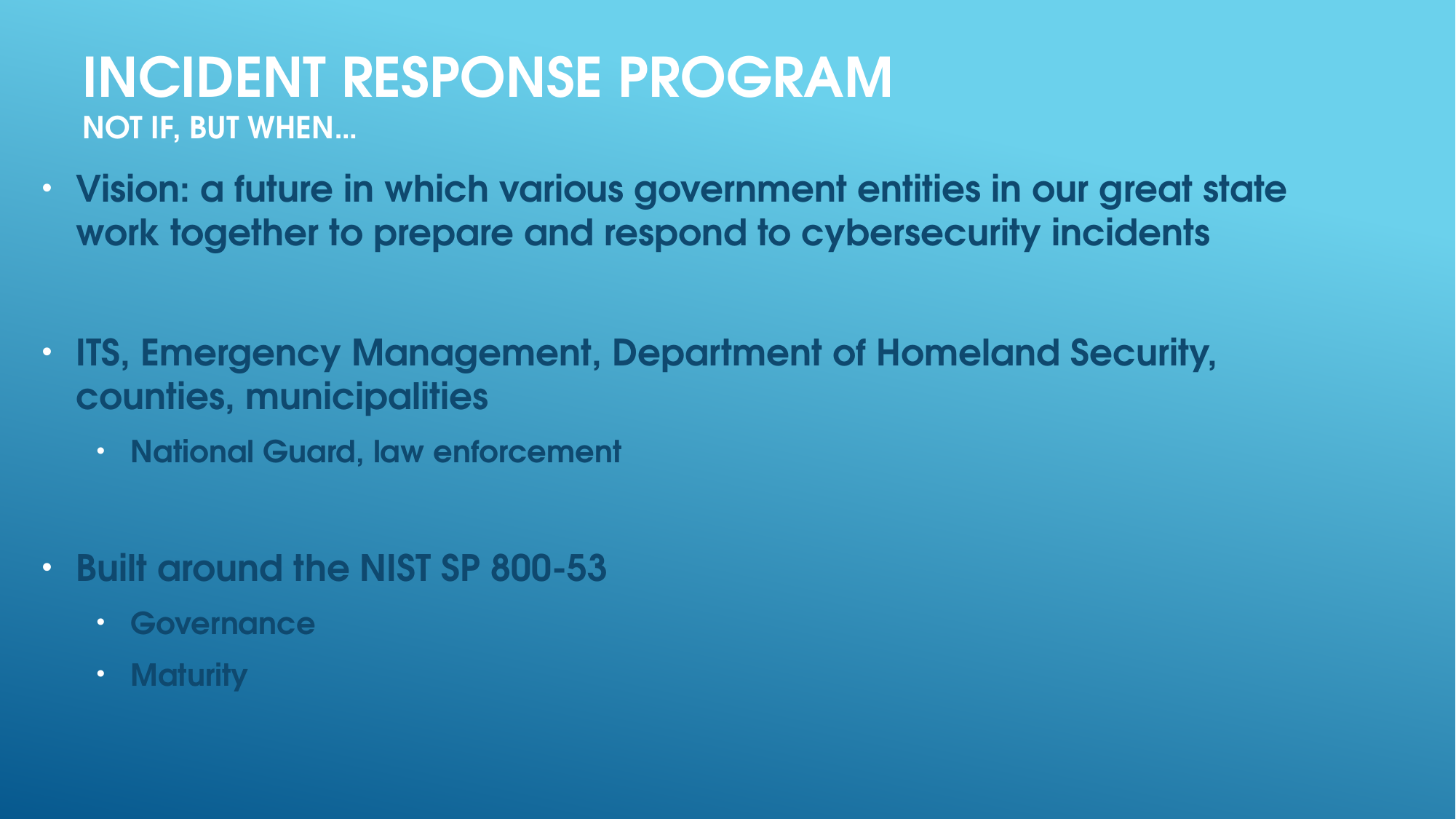

# Incident response program not if, but when…
Vision: a future in which various government entities in our great state work together to prepare and respond to cybersecurity incidents

ITS, Emergency Management, Department of Homeland Security, counties, municipalities
National Guard, law enforcement

Built around the NIST SP 800-53
Governance
Maturity